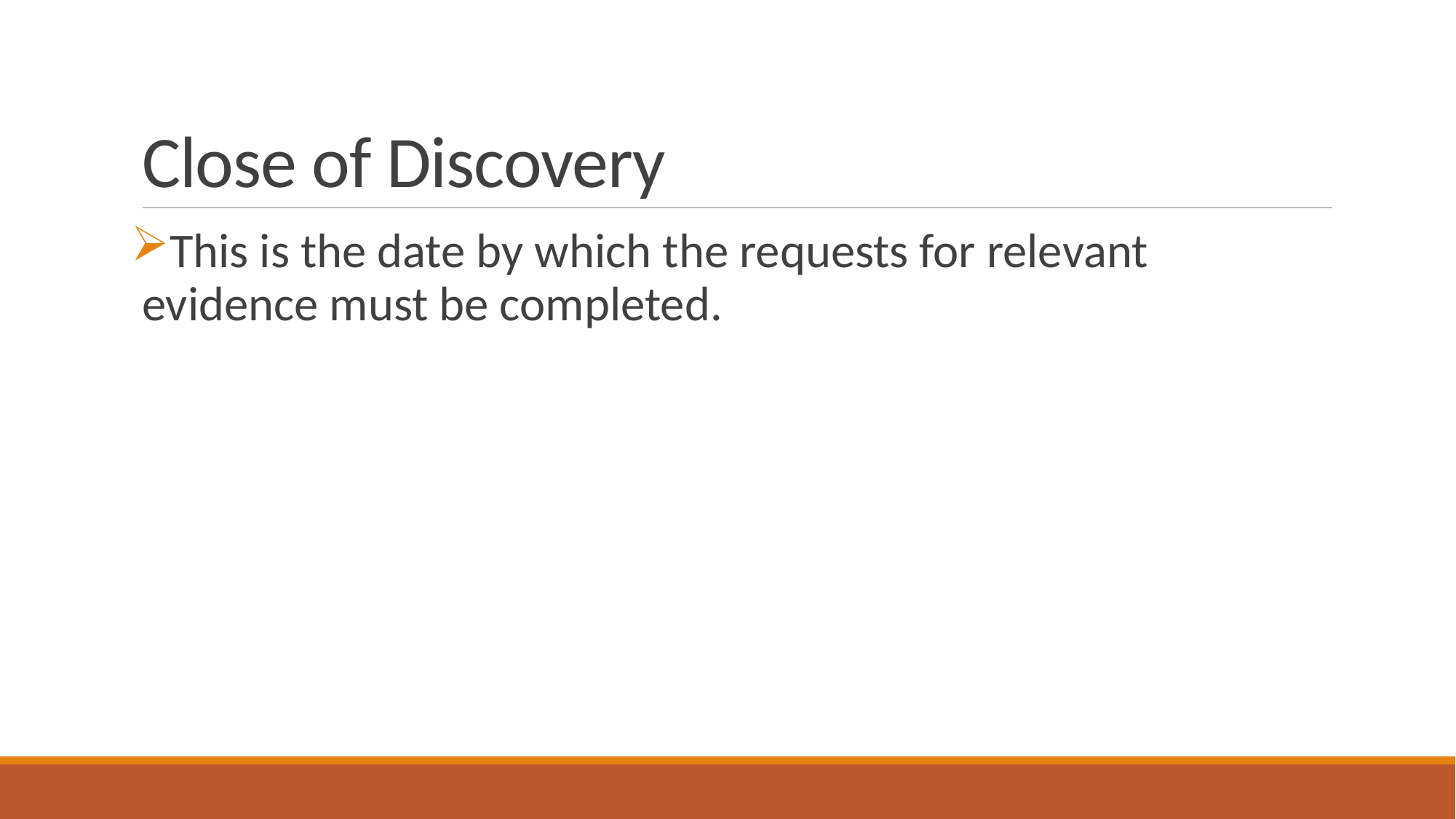

# Close of Discovery
This is the date by which the requests for relevant evidence must be completed.